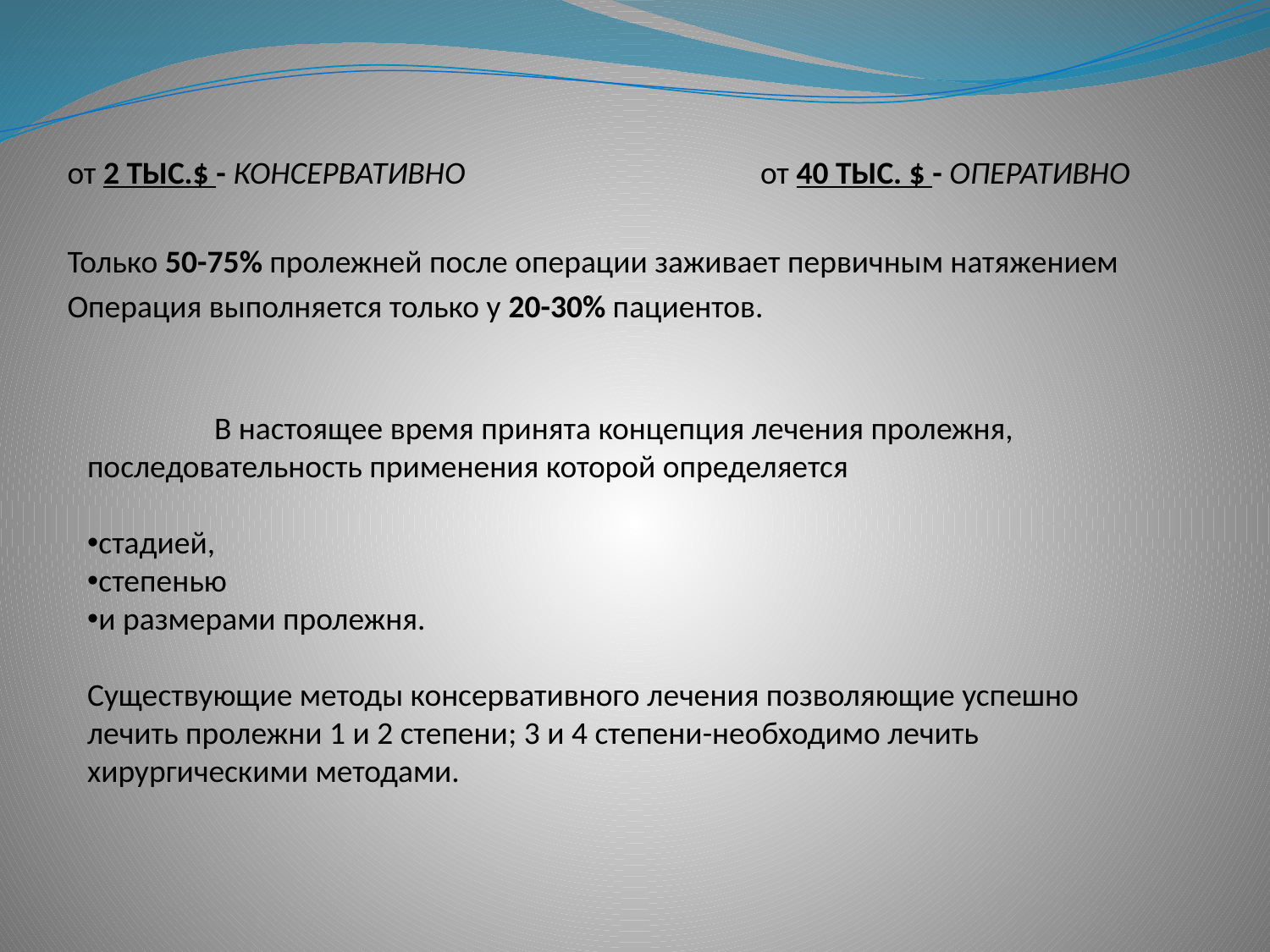

от 2 ТЫС.$ - КОНСЕРВАТИВНО                                         от 40 ТЫС. $ - ОПЕРАТИВНО

Только 50-75% пролежней после операции заживает первичным натяжением
Операция выполняется только у 20-30% пациентов.

	В настоящее время принята концепция лечения пролежня, последовательность применения которой определяется

стадией,
степенью
и размерами пролежня.

Существующие методы консервативного лечения позволяющие успешно лечить пролежни 1 и 2 степени; 3 и 4 степени-необходимо лечить хирургическими методами.